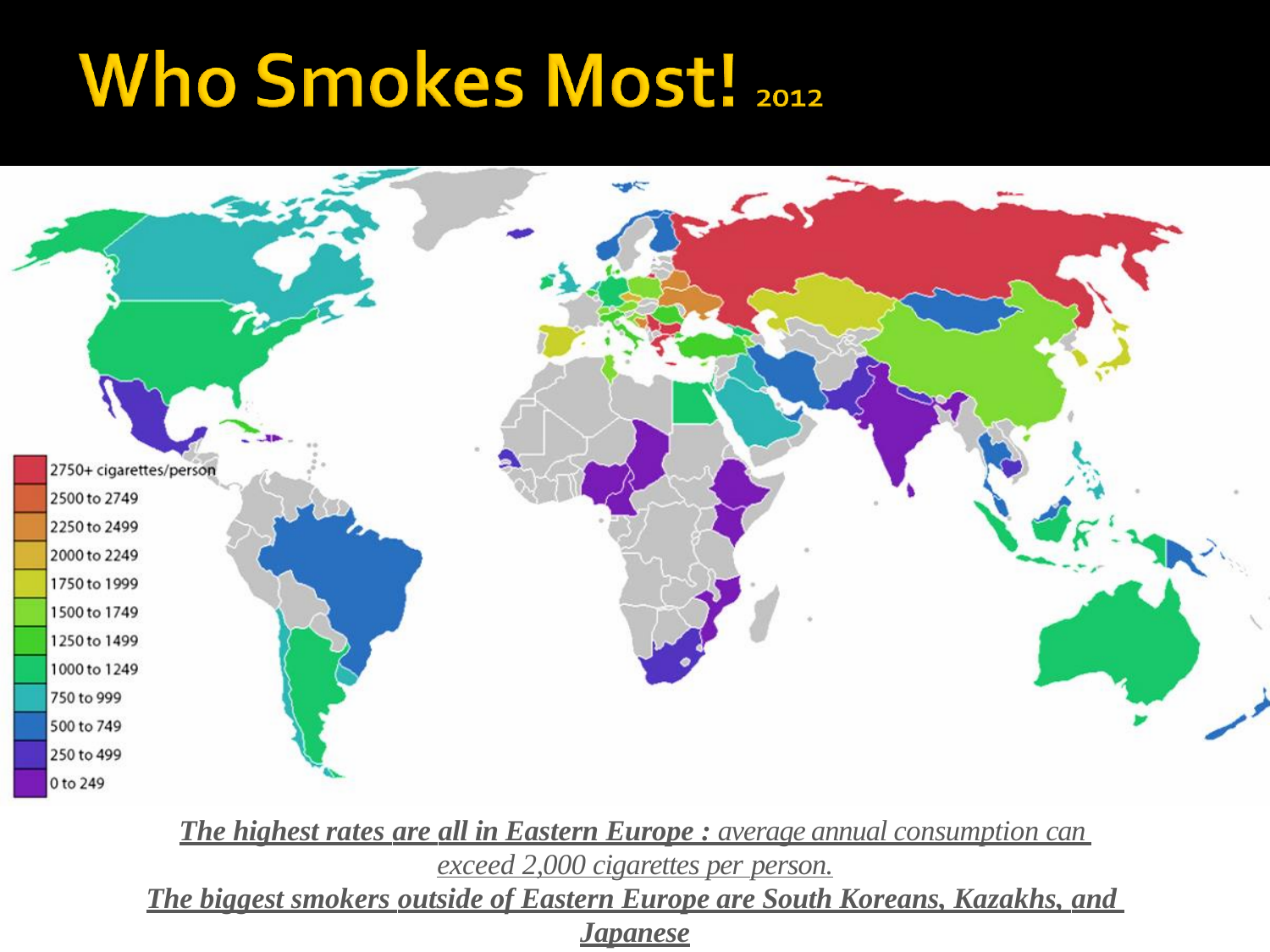

The highest rates are all in Eastern Europe : average annual consumption can  exceed 2,000 cigarettes per person.
The biggest smokers outside of Eastern Europe are South Koreans, Kazakhs, and  Japanese